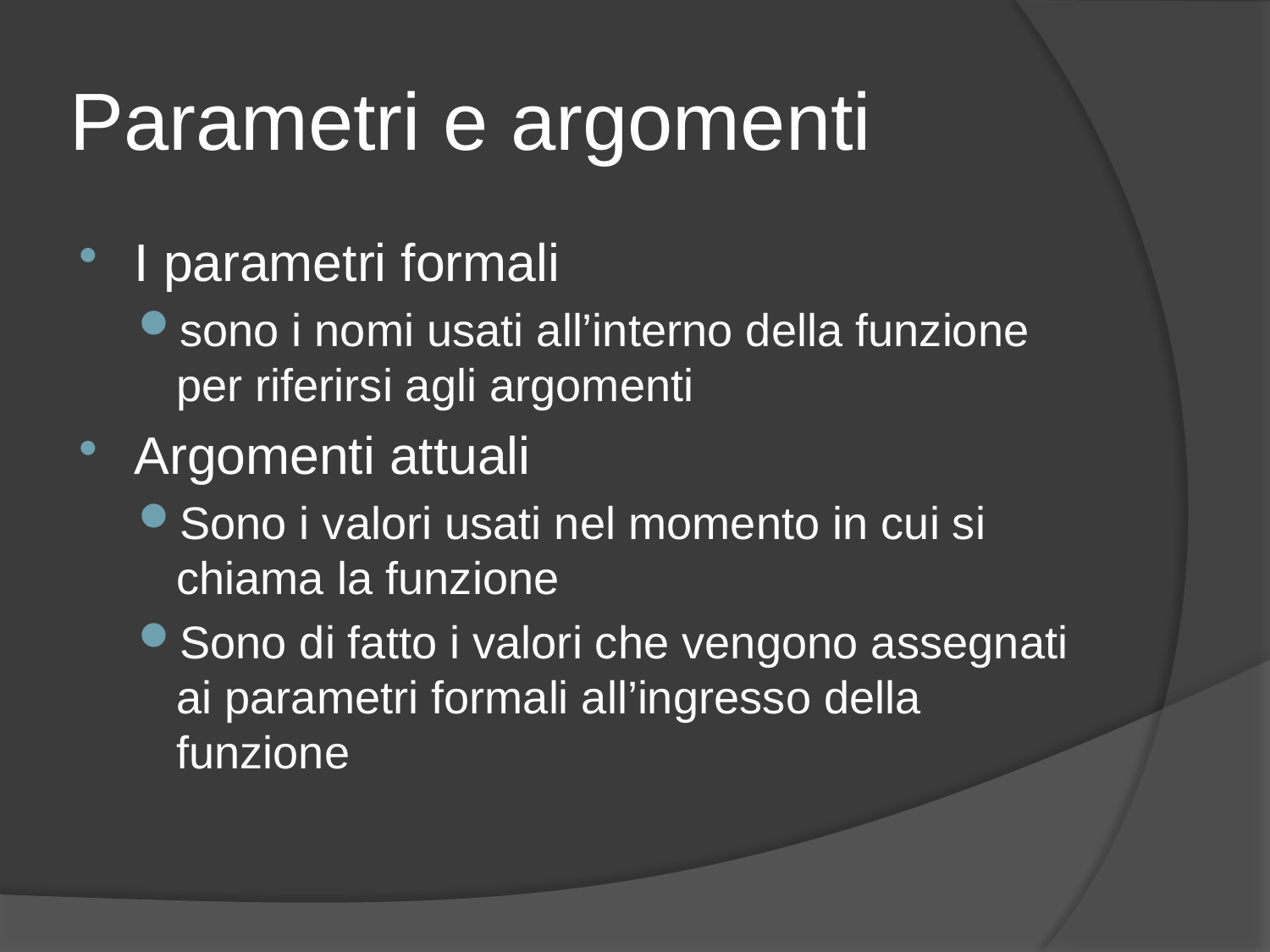

# Parametri e argomenti
I parametri formali
sono i nomi usati all’interno della funzione per riferirsi agli argomenti
Argomenti attuali
Sono i valori usati nel momento in cui si chiama la funzione
Sono di fatto i valori che vengono assegnati ai parametri formali all’ingresso della funzione